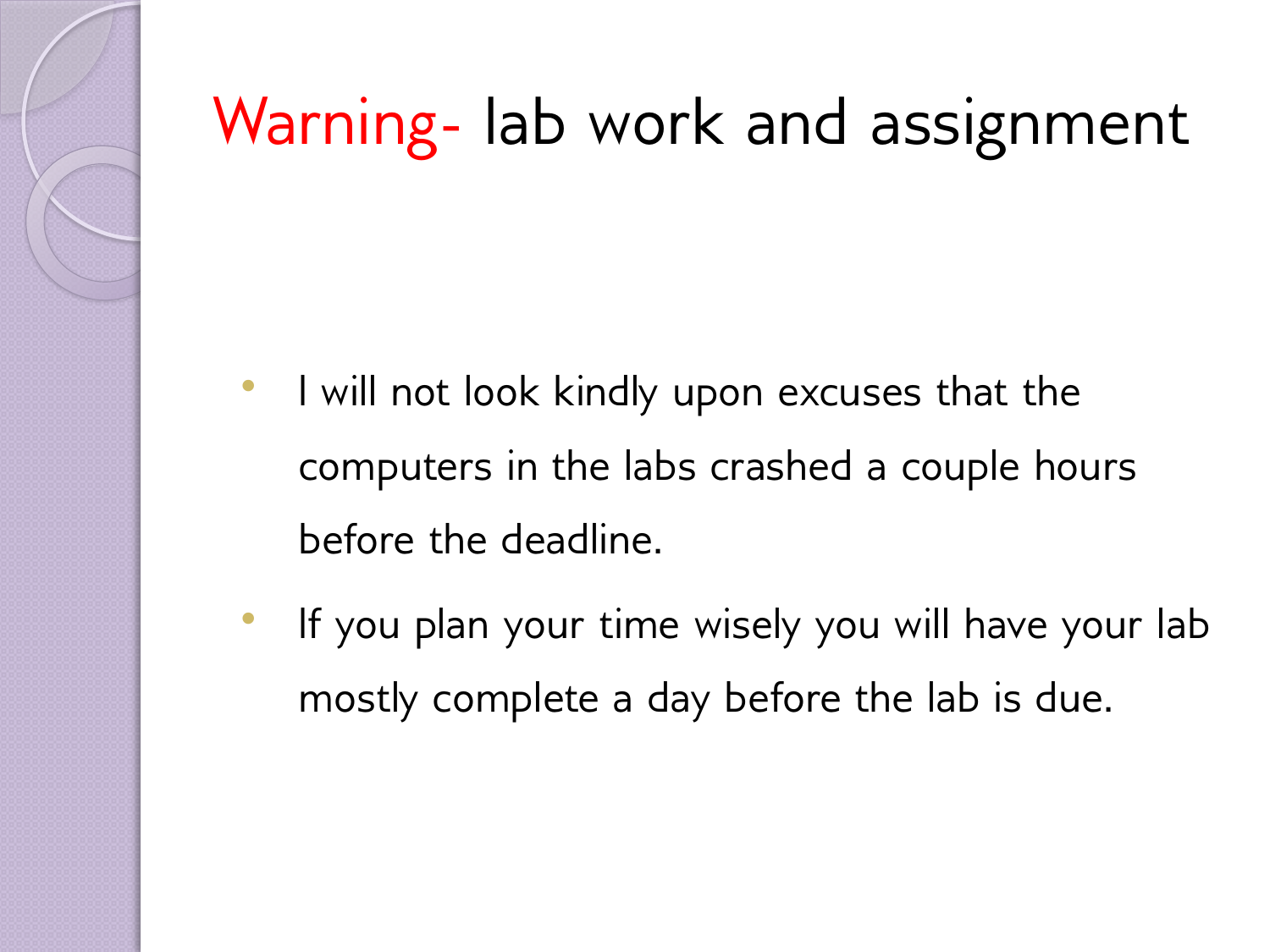

# Warning- lab work and assignment
I will not look kindly upon excuses that the computers in the labs crashed a couple hours before the deadline.
If you plan your time wisely you will have your lab mostly complete a day before the lab is due.